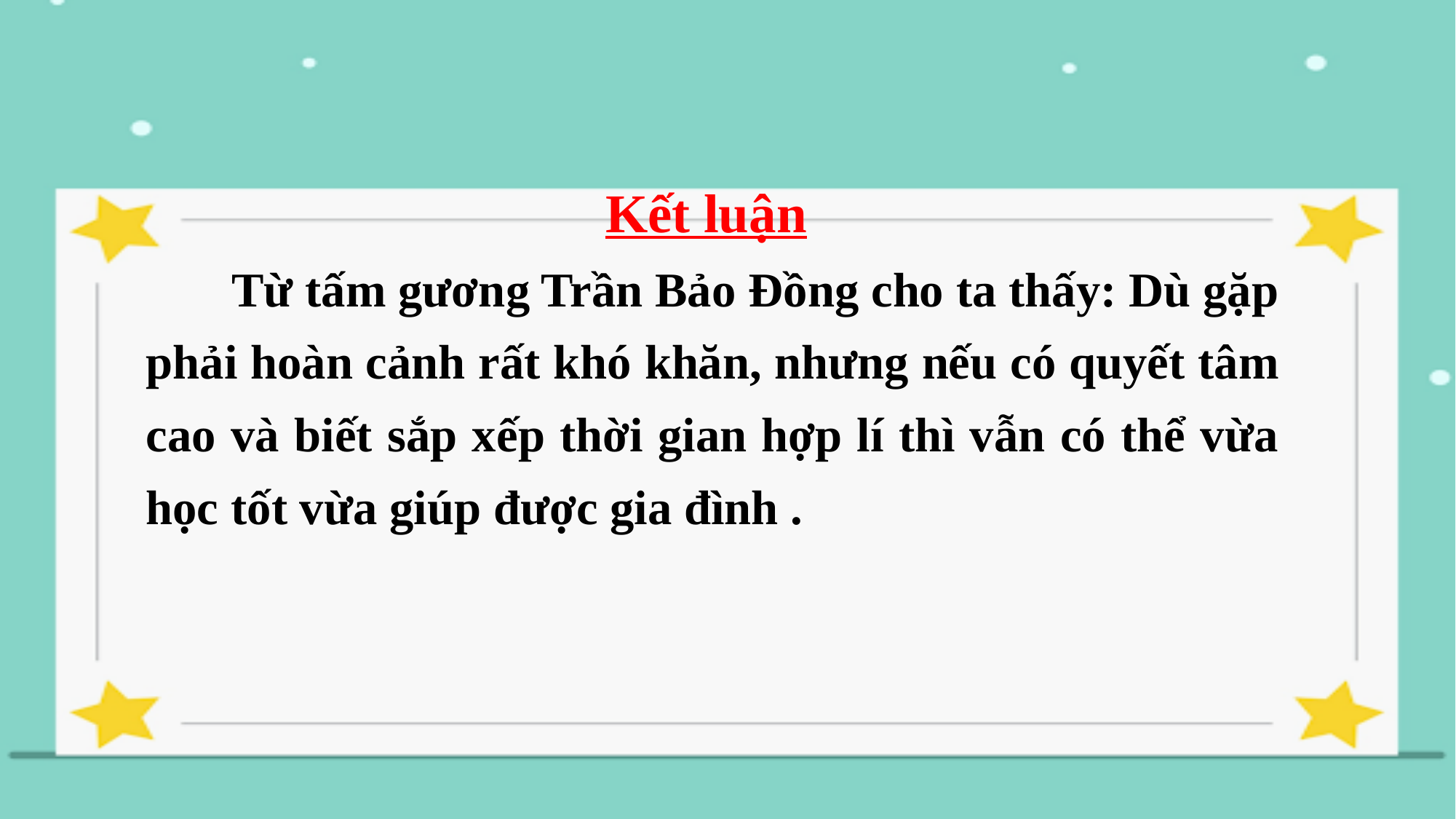

Kết luận
       Từ tấm gương Trần Bảo Đồng cho ta thấy: Dù gặp phải hoàn cảnh rất khó khăn, nhưng nếu có quyết tâm cao và biết sắp xếp thời gian hợp lí thì vẫn có thể vừa học tốt vừa giúp được gia đình .